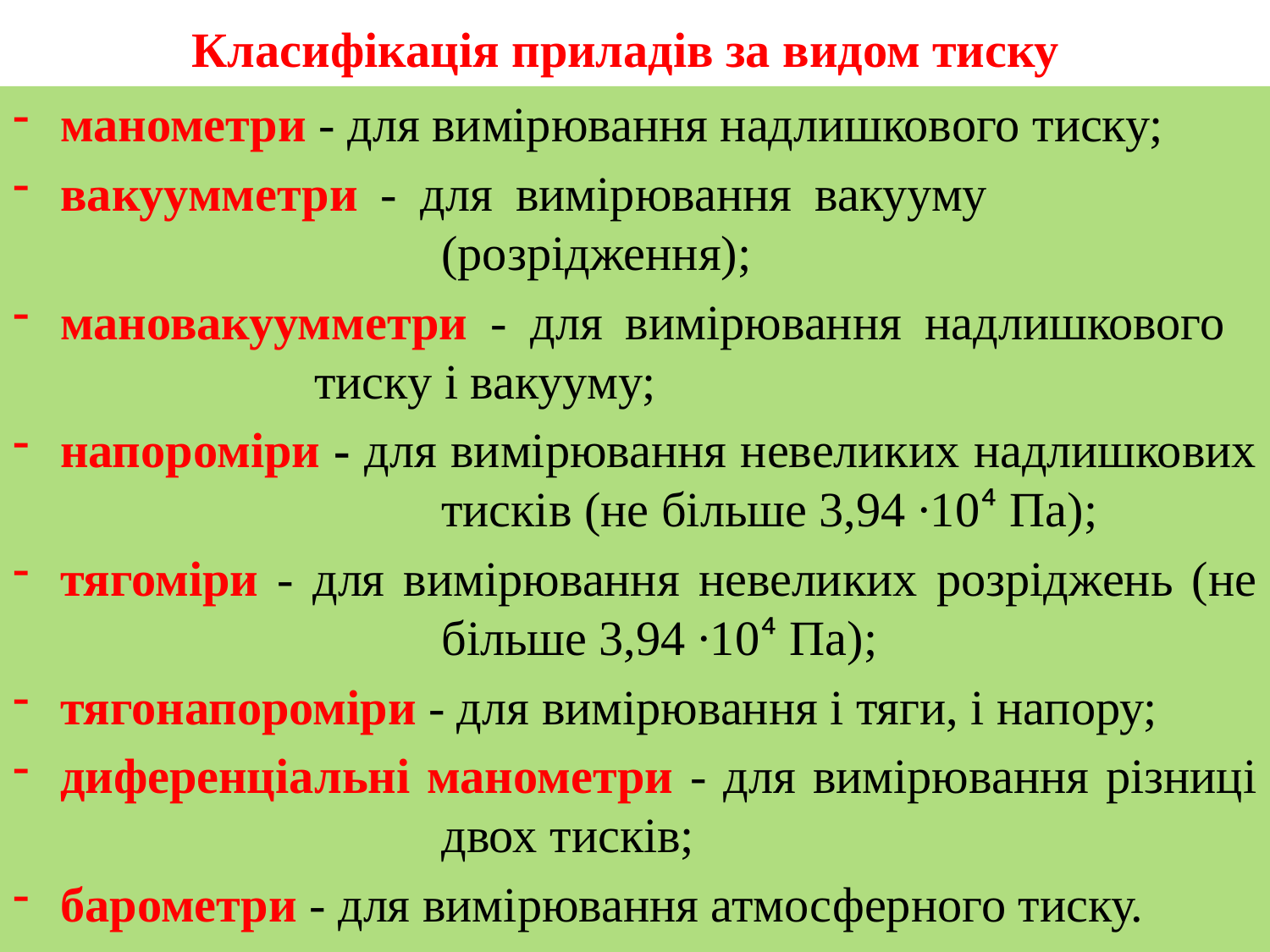

# Класифікація приладів за видом тиску
манометри - для вимірювання надлишкового тиску;
вакуумметри - для вимірювання вакууму 					(розрідження);
мановакуумметри - для вимірювання надлишкового 			тиску і вакууму;
напороміри - для вимірювання невеликих надлишкових 			тисків (не більше 3,94 ∙10⁴ Па);
тягоміри - для вимірювання невеликих розріджень (не 			більше 3,94 ∙10⁴ Па);
тягонапороміри - для вимірювання і тяги, і напору;
диференціальні манометри - для вимірювання різниці 			двох тисків;
барометри - для вимірювання атмосферного тиску.